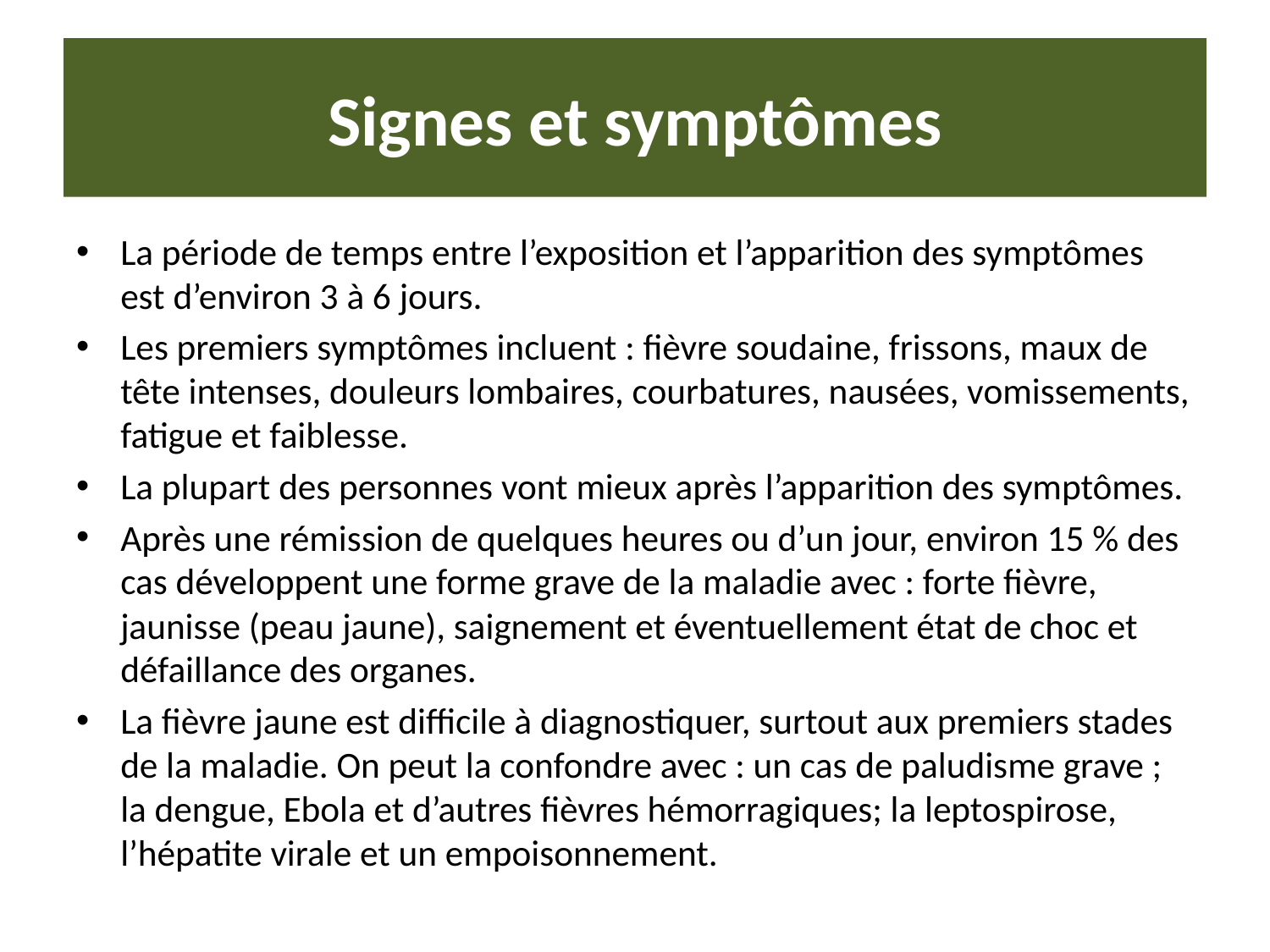

# Signes et symptômes
La période de temps entre l’exposition et l’apparition des symptômes est d’environ 3 à 6 jours.
Les premiers symptômes incluent : fièvre soudaine, frissons, maux de tête intenses, douleurs lombaires, courbatures, nausées, vomissements, fatigue et faiblesse.
La plupart des personnes vont mieux après l’apparition des symptômes.
Après une rémission de quelques heures ou d’un jour, environ 15 % des cas développent une forme grave de la maladie avec : forte fièvre, jaunisse (peau jaune), saignement et éventuellement état de choc et défaillance des organes.
La fièvre jaune est difficile à diagnostiquer, surtout aux premiers stades de la maladie. On peut la confondre avec : un cas de paludisme grave ; la dengue, Ebola et d’autres fièvres hémorragiques; la leptospirose, l’hépatite virale et un empoisonnement.